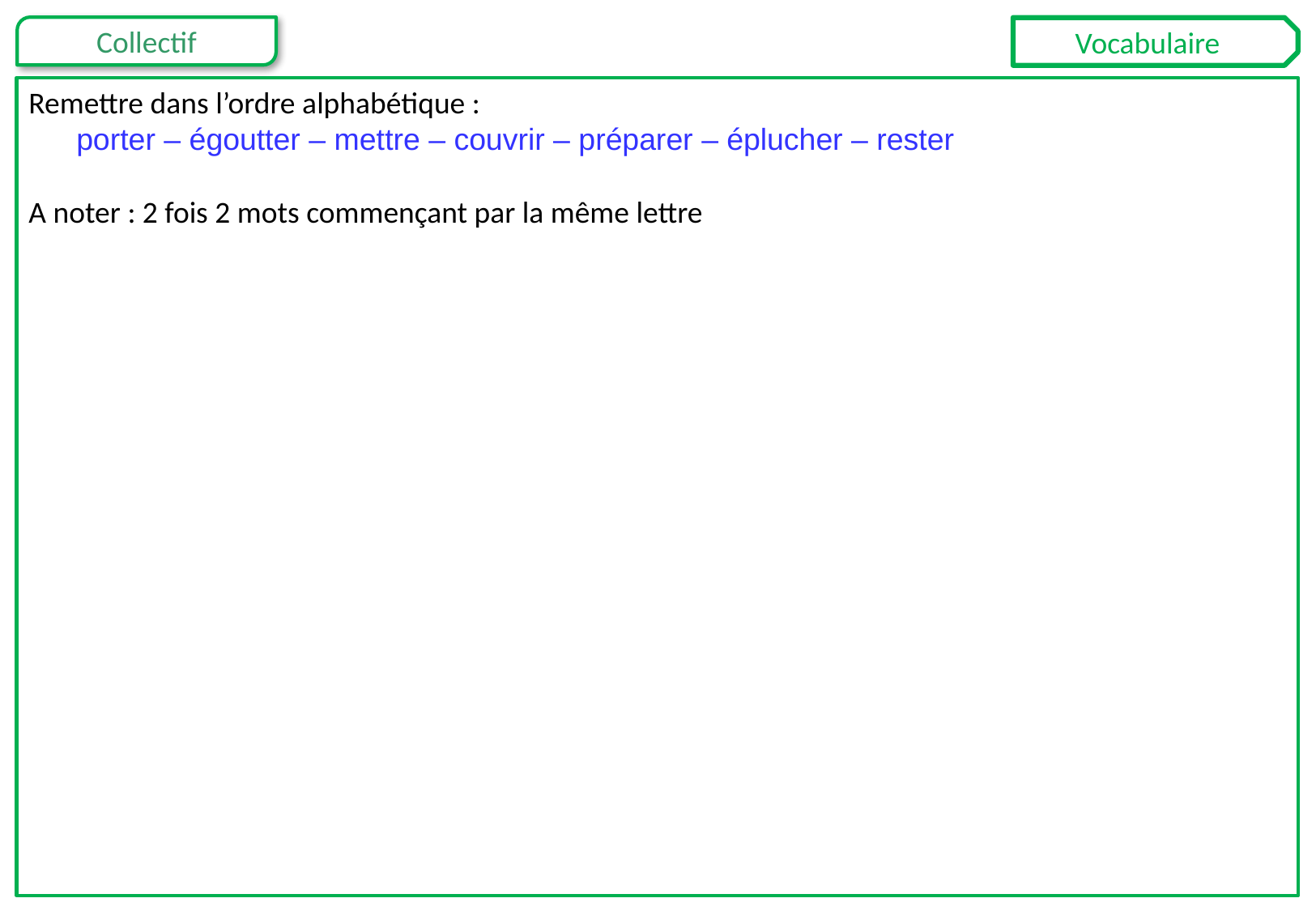

Vocabulaire
Remettre dans l’ordre alphabétique :
porter – égoutter – mettre – couvrir – préparer – éplucher – rester

A noter : 2 fois 2 mots commençant par la même lettre